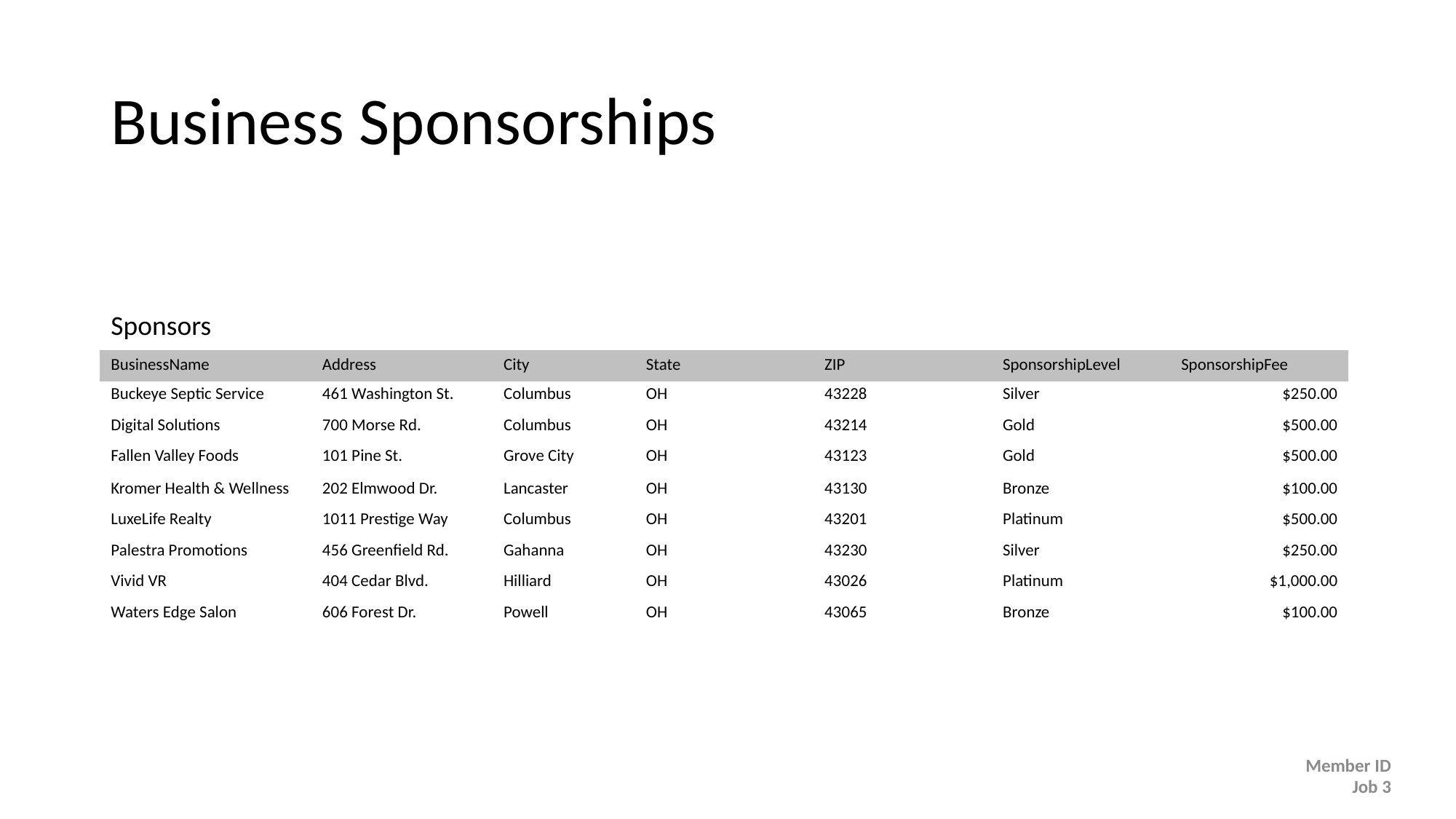

# Business Sponsorships
| Sponsors |  |  |  |  |  |  |
| --- | --- | --- | --- | --- | --- | --- |
| BusinessName | Address | City | State | ZIP | SponsorshipLevel | SponsorshipFee |
| Buckeye Septic Service | 461 Washington St. | Columbus | OH | 43228 | Silver | $250.00 |
| Digital Solutions | 700 Morse Rd. | Columbus | OH | 43214 | Gold | $500.00 |
| Fallen Valley Foods | 101 Pine St. | Grove City | OH | 43123 | Gold | $500.00 |
| Kromer Health & Wellness | 202 Elmwood Dr. | Lancaster | OH | 43130 | Bronze | $100.00 |
| LuxeLife Realty | 1011 Prestige Way | Columbus | OH | 43201 | Platinum | $500.00 |
| Palestra Promotions | 456 Greenfield Rd. | Gahanna | OH | 43230 | Silver | $250.00 |
| Vivid VR | 404 Cedar Blvd. | Hilliard | OH | 43026 | Platinum | $1,000.00 |
| Waters Edge Salon | 606 Forest Dr. | Powell | OH | 43065 | Bronze | $100.00 |
Member ID
Job 3